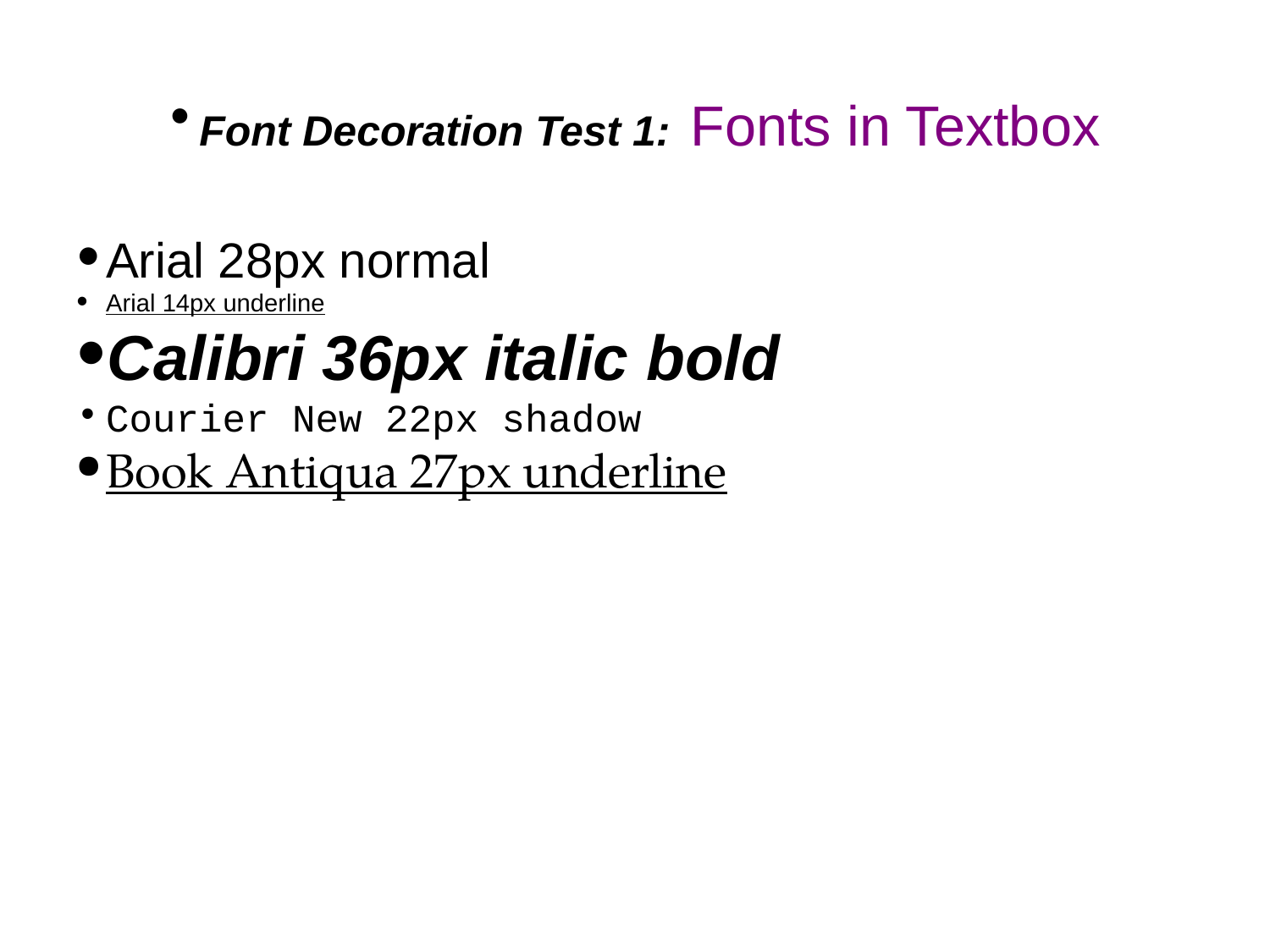

Font Decoration Test 1: Fonts in Textbox
Arial 28px normal
Arial 14px underline
Calibri 36px italic bold
Courier New 22px shadow
Book Antiqua 27px underline